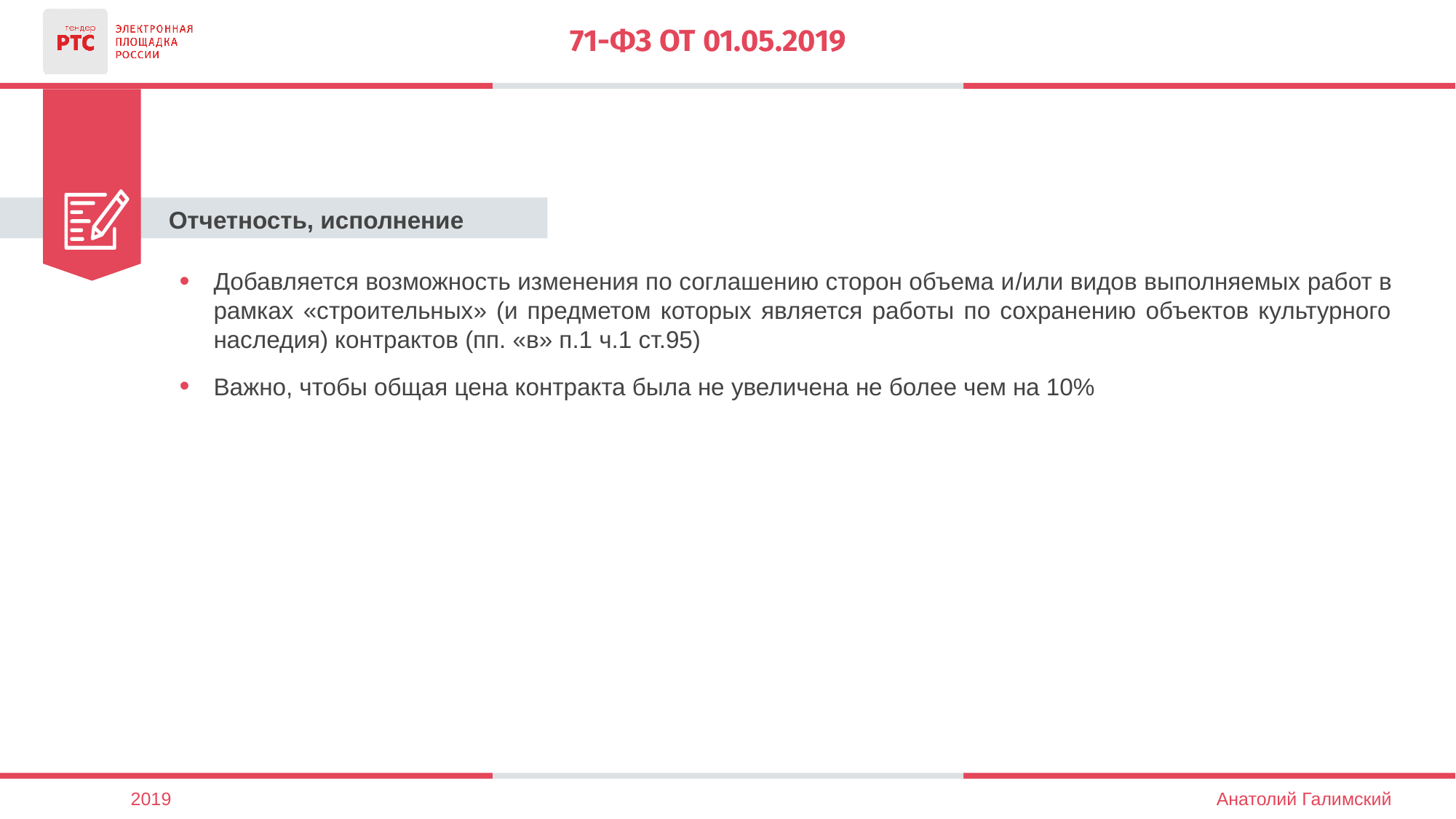

# 71-ФЗ от 01.05.2019

Отчетность, исполнение
Добавляется возможность изменения по соглашению сторон объема и/или видов выполняемых работ в рамках «строительных» (и предметом которых является работы по сохранению объектов культурного наследия) контрактов (пп. «в» п.1 ч.1 ст.95)
Важно, чтобы общая цена контракта была не увеличена не более чем на 10%

2019
Анатолий Галимский